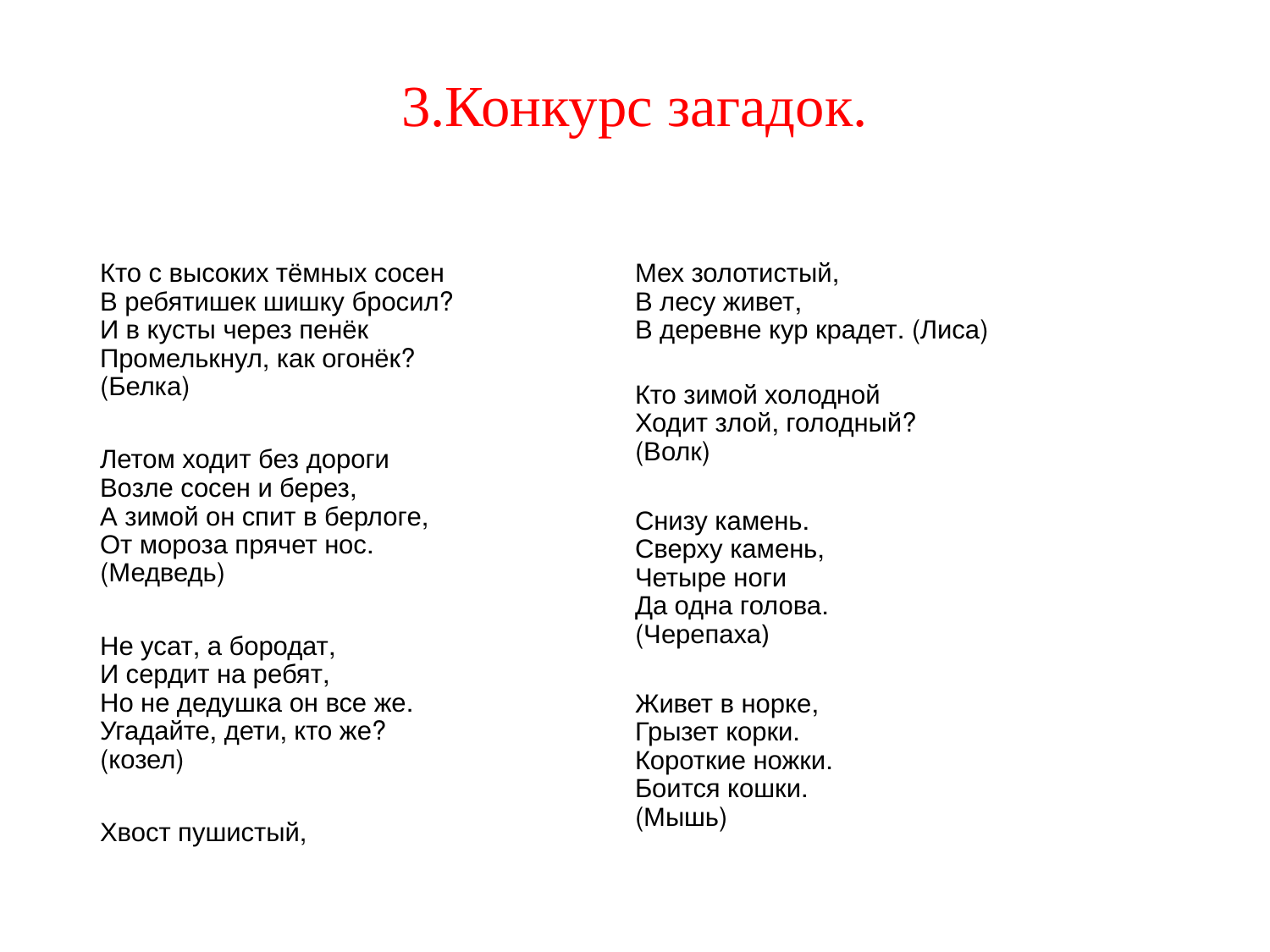

# 3.Конкурс загадок.
Кто с высоких тёмных сосен
В ребятишек шишку бросил?
И в кусты через пенёк
Промелькнул, как огонёк?
(Белка)

Летом ходит без дороги
Возле сосен и берез,
А зимой он спит в берлоге,
От мороза прячет нос.
(Медведь)

Не усат, а бородат,
И сердит на ребят,
Но не дедушка он все же.
Угадайте, дети, кто же?
(козел)

Хвост пушистый,
Мех золотистый,
В лесу живет,
В деревне кур крадет. (Лиса)
Кто зимой холодной
Ходит злой, голодный?
(Волк)

Снизу камень.
Сверху камень,
Четыре ноги
Да одна голова.
(Черепаха)

Живет в норке,
Грызет корки.
Короткие ножки.
Боится кошки.
(Мышь)